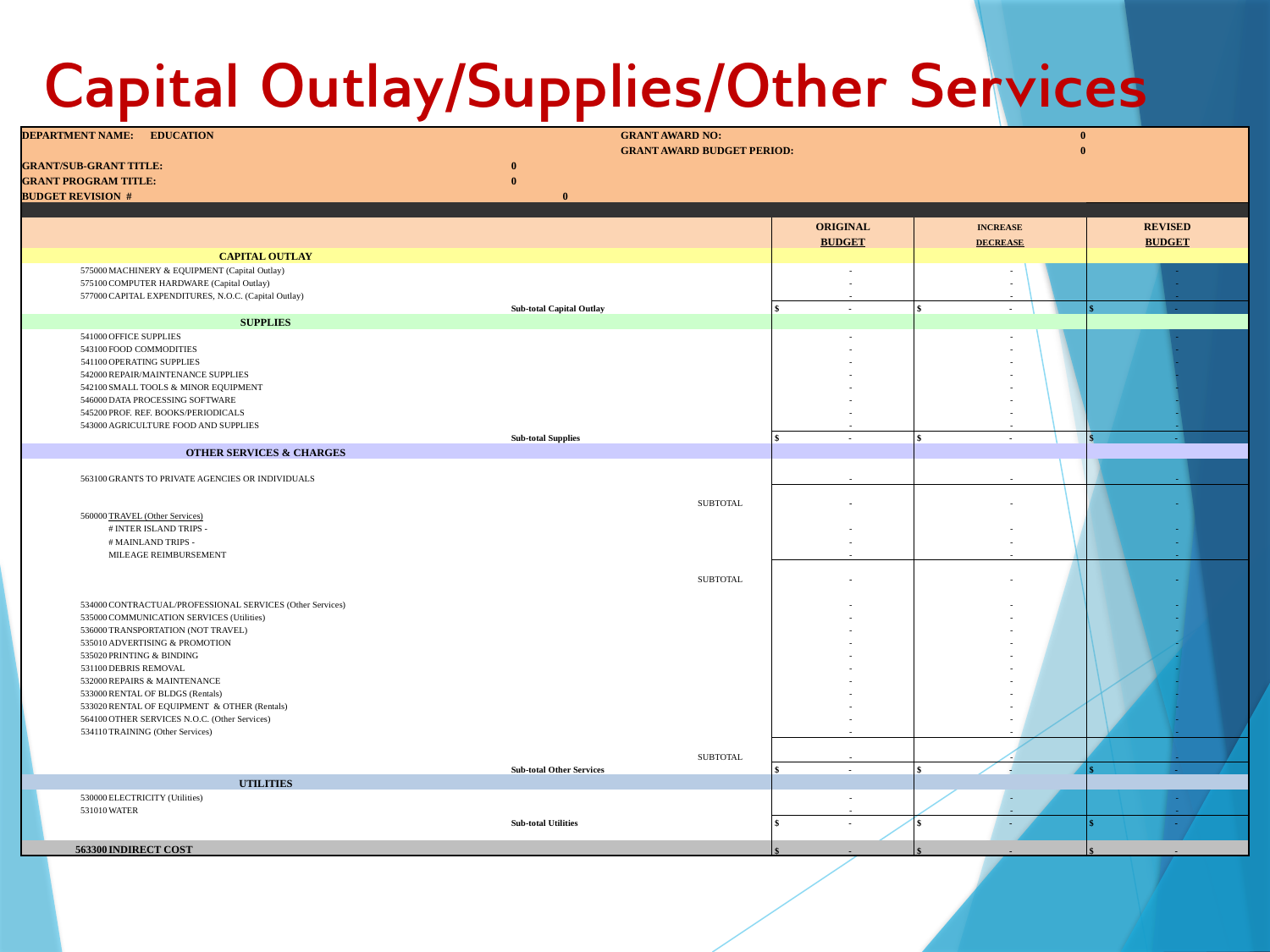

# Capital Outlay/Supplies/Other Services
| DEPARTMENT NAME: EDUCATION |  |  | GRANT AWARD NO: |  |  | 0 |  |
| --- | --- | --- | --- | --- | --- | --- | --- |
|  |  |  | GRANT AWARD BUDGET PERIOD: |  |  | 0 |  |
| GRANT/SUB-GRANT TITLE: |  | 0 |  |  |  |  |  |
| GRANT PROGRAM TITLE: |  | 0 |  |  |  |  |  |
| BUDGET REVISION # |  | 0 |  |  |  |  |  |
|  |  |  |  |  |  |  |  |
|  |  |  |  |  | ORIGINAL | INCREASE | REVISED |
|  |  |  |  |  | BUDGET | DECREASE | BUDGET |
| CAPITAL OUTLAY |  |  |  |  |  |  |  |
| 575000 | MACHINERY & EQUIPMENT (Capital Outlay) |  |  |  | - | - | - |
| 575100 | COMPUTER HARDWARE (Capital Outlay) |  |  |  | - | - | - |
| 577000 | CAPITAL EXPENDITURES, N.O.C. (Capital Outlay) |  |  |  | - | - | - |
|  |  | Sub-total Capital Outlay |  |  | $ - | $ - | $ - |
| SUPPLIES |  |  |  |  |  |  |  |
| 541000 | OFFICE SUPPLIES |  |  |  | - | - | - |
| 543100 | FOOD COMMODITIES |  |  |  | - | - | - |
| 541100 | OPERATING SUPPLIES |  |  |  | - | - | - |
| 542000 | REPAIR/MAINTENANCE SUPPLIES |  |  |  | - | - | - |
| 542100 | SMALL TOOLS & MINOR EQUIPMENT |  |  |  | - | - | - |
| 546000 | DATA PROCESSING SOFTWARE |  |  |  | - | - | - |
| 545200 | PROF. REF. BOOKS/PERIODICALS |  |  |  | - | - | - |
| 543000 | AGRICULTURE FOOD AND SUPPLIES |  |  |  | - | - | - |
|  |  | Sub-total Supplies |  |  | $ - | $ - | $ - |
| OTHER SERVICES & CHARGES |  |  |  |  |  |  |  |
|  |  |  |  |  |  |  |  |
| 563100 | GRANTS TO PRIVATE AGENCIES OR INDIVIDUALS |  |  |  | - | - | - |
|  |  |  |  | SUBTOTAL | - | - | - |
| 560000 | TRAVEL (Other Services) |  |  |  |  |  |  |
|  | # INTER ISLAND TRIPS - |  |  |  | - | - | - |
|  | # MAINLAND TRIPS - |  |  |  | - | - | - |
|  | MILEAGE REIMBURSEMENT |  |  |  | - | - | - |
|  |  |  |  | SUBTOTAL | - | - | - |
|  |  |  |  |  |  |  |  |
| 534000 | CONTRACTUAL/PROFESSIONAL SERVICES (Other Services) |  |  |  | - | - | - |
| 535000 | COMMUNICATION SERVICES (Utilities) |  |  |  | - | - | - |
| 536000 | TRANSPORTATION (NOT TRAVEL) |  |  |  | - | - | - |
| 535010 | ADVERTISING & PROMOTION |  |  |  | - | - | - |
| 535020 | PRINTING & BINDING |  |  |  | - | - | - |
| 531100 | DEBRIS REMOVAL |  |  |  | - | - | - |
| 532000 | REPAIRS & MAINTENANCE |  |  |  | - | - | - |
| 533000 | RENTAL OF BLDGS (Rentals) |  |  |  | - | - | - |
| 533020 | RENTAL OF EQUIPMENT & OTHER (Rentals) |  |  |  | - | - | - |
| 564100 | OTHER SERVICES N.O.C. (Other Services) |  |  |  | - | - | - |
| 534110 | TRAINING (Other Services) |  |  |  | - | - | - |
|  |  |  |  | SUBTOTAL | - | - | - |
|  |  | Sub-total Other Services |  |  | $ - | $ - | $ - |
| UTILITIES |  |  |  |  |  |  |  |
| 530000 | ELECTRICITY (Utilities) |  |  |  | - | - | - |
| 531010 | WATER |  |  |  | - | - | - |
|  |  | Sub-total Utilities |  |  | $ - | $ - | $ - |
|  |  |  |  |  |  |  |  |
| 563300 | INDIRECT COST |  |  |  | $ - | $ - | $ - |